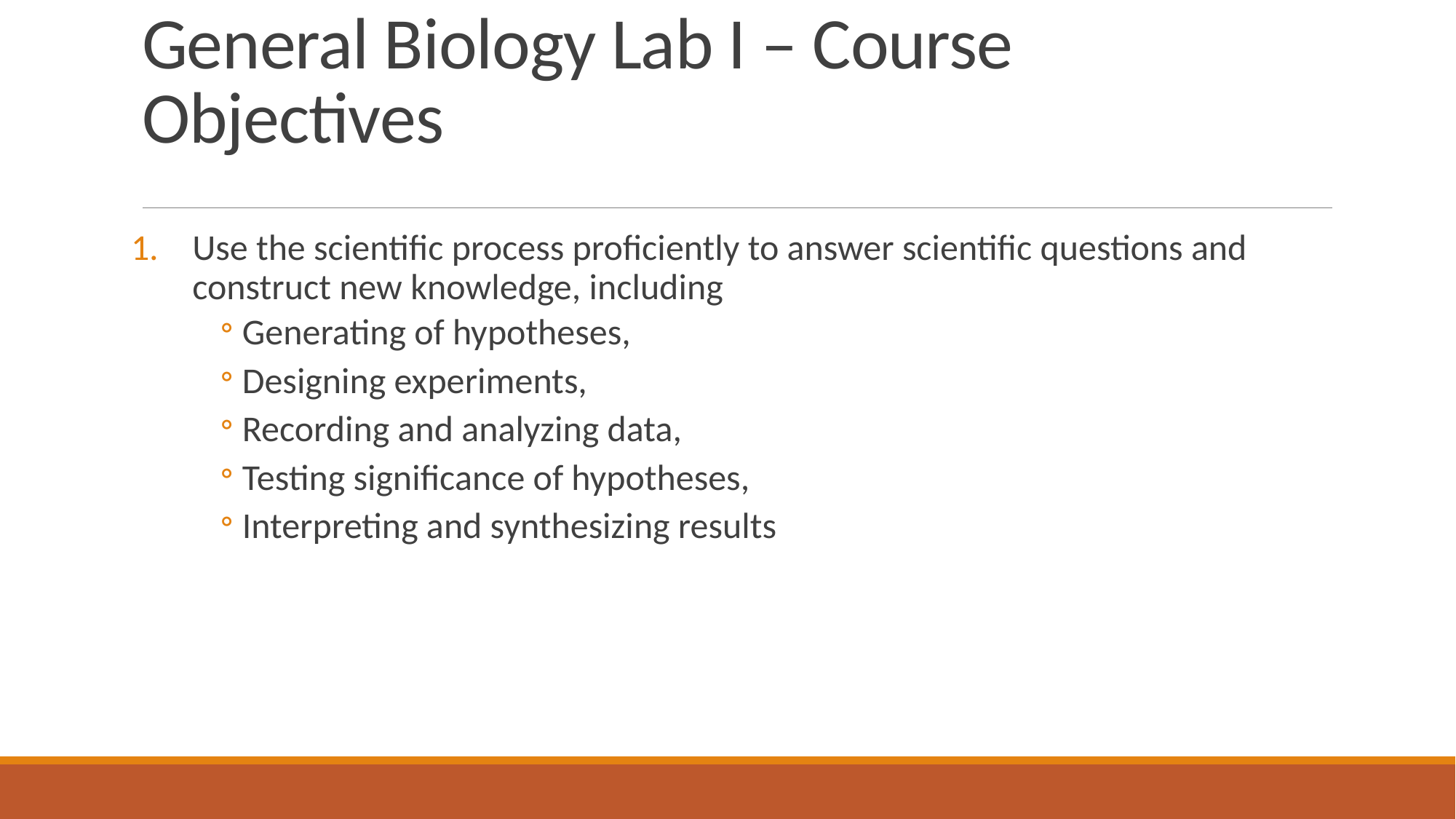

# General Biology Lab I – Course Objectives
Use the scientific process proficiently to answer scientific questions and construct new knowledge, including
Generating of hypotheses,
Designing experiments,
Recording and analyzing data,
Testing significance of hypotheses,
Interpreting and synthesizing results